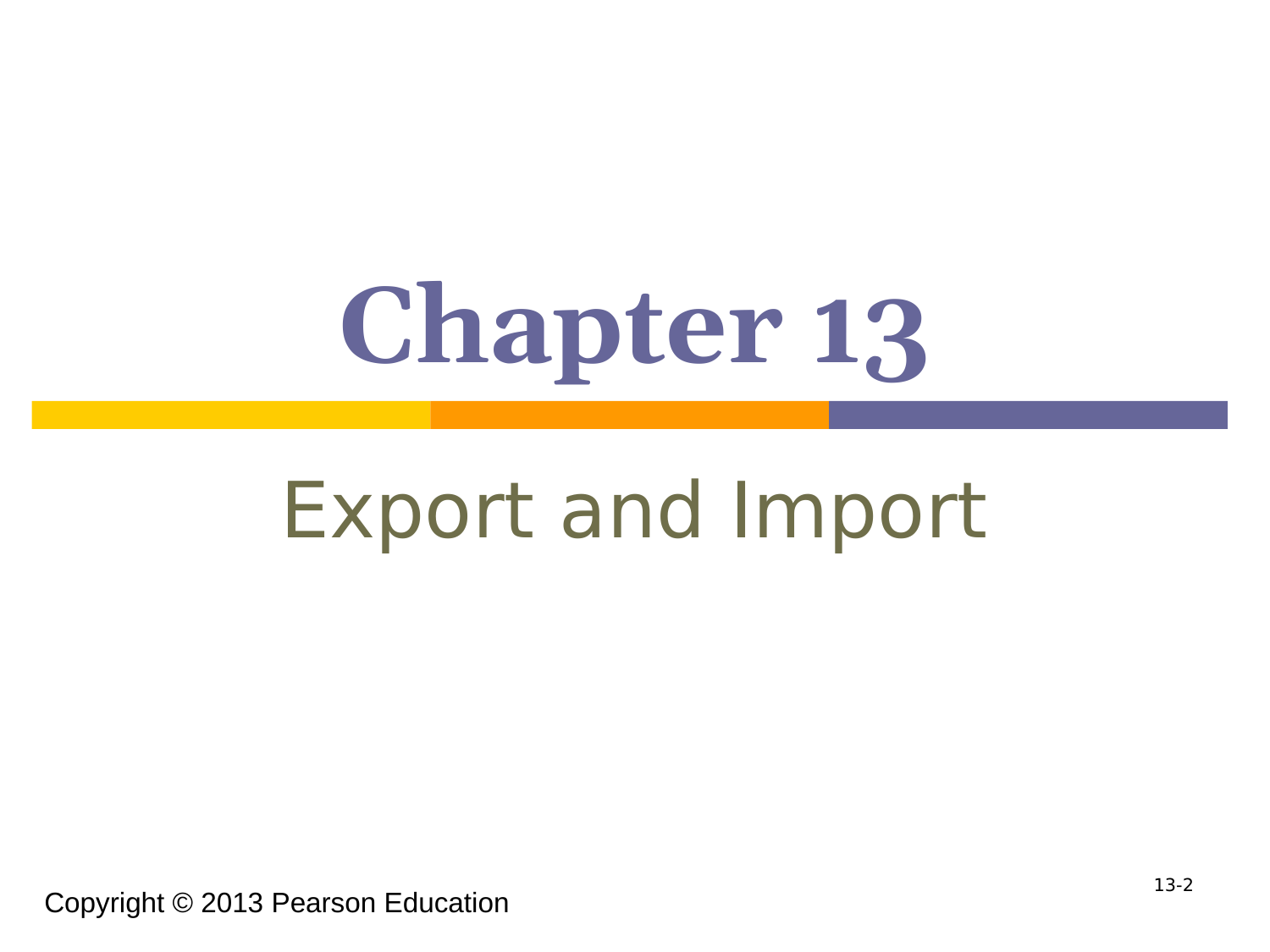

# Chapter 13
Export and Import
13-2